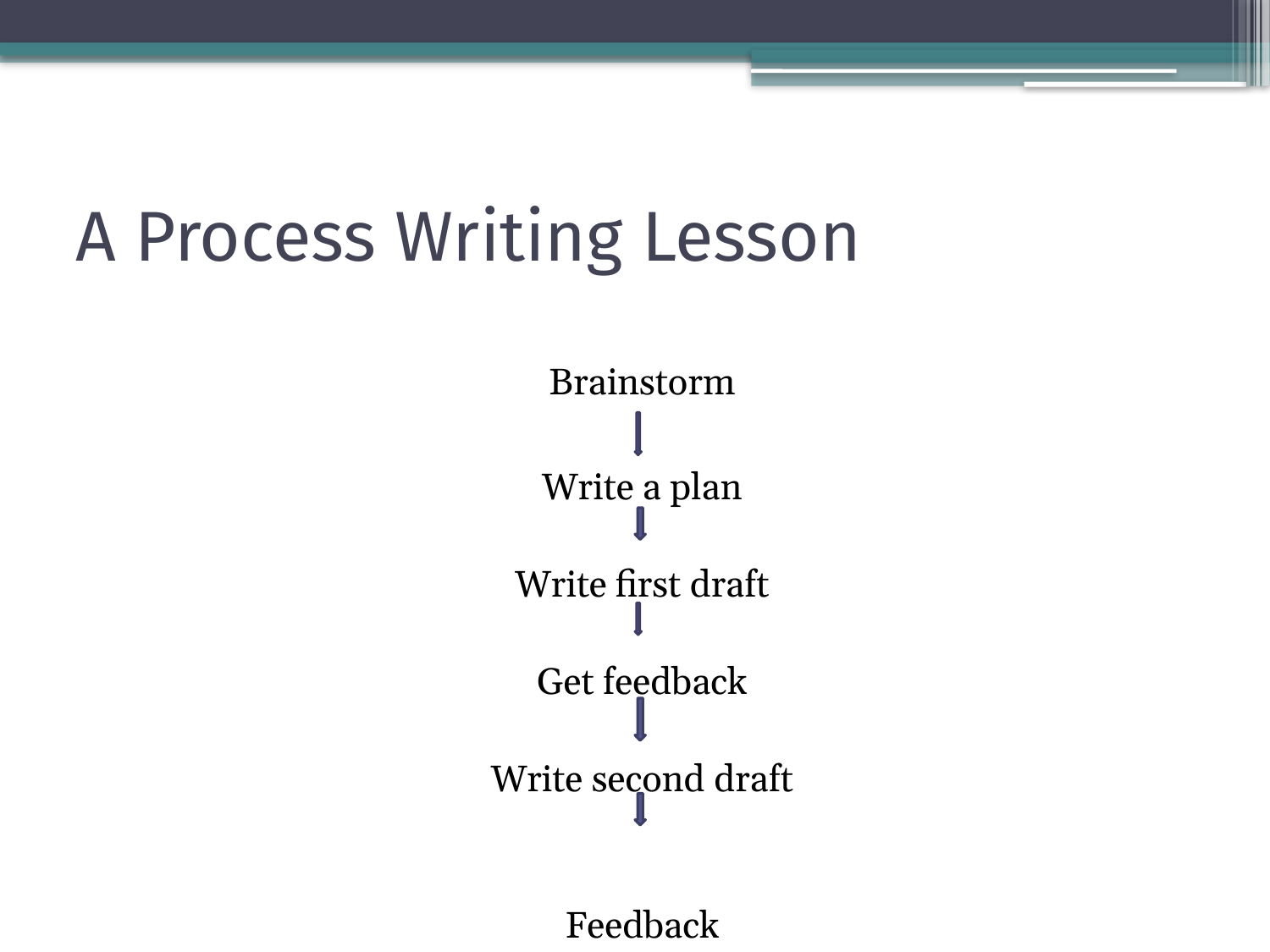

# A Process Writing Lesson
Brainstorm

Write a plan

Write first draft

Get feedback

Write second draft

Feedback